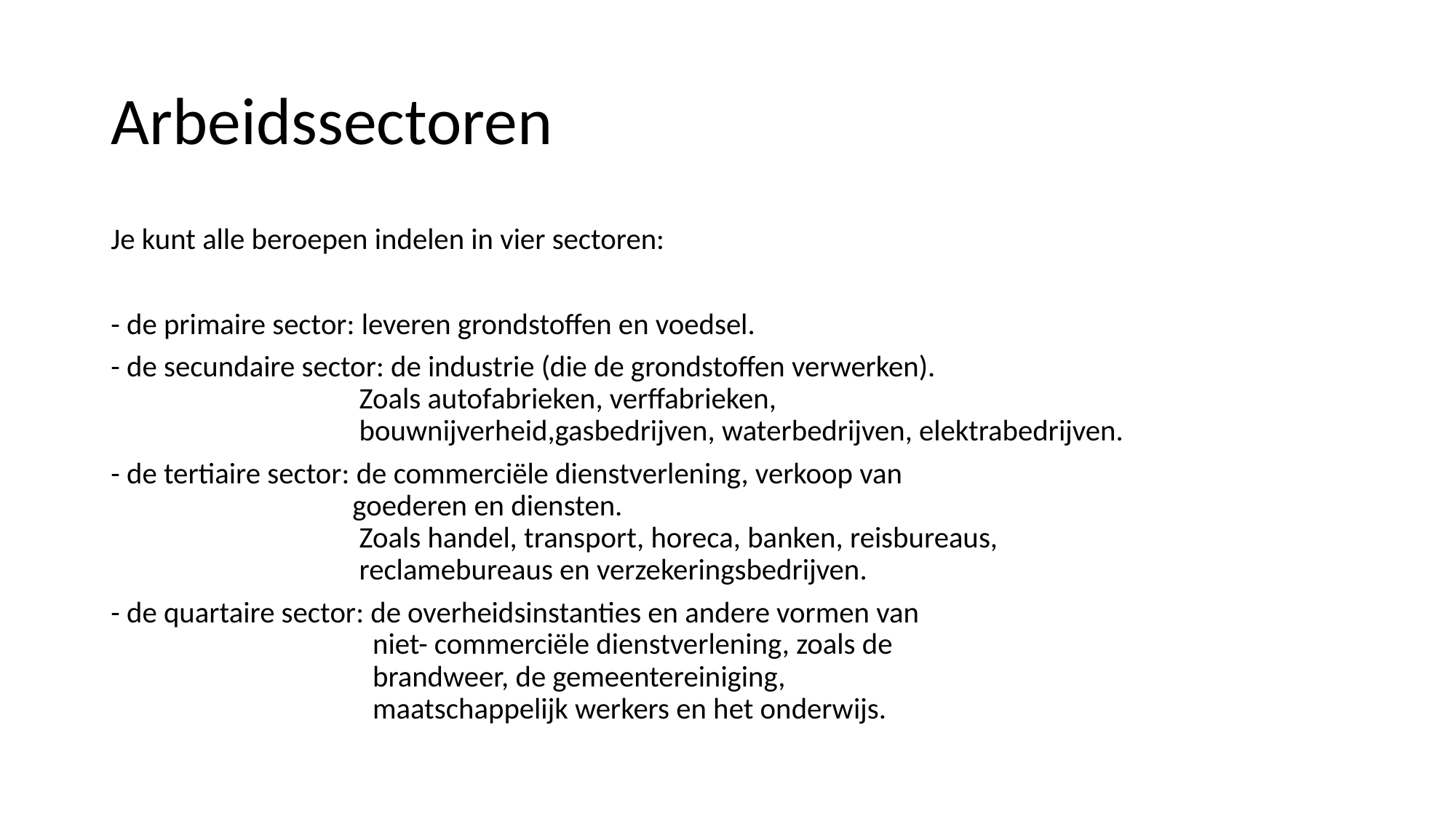

# Arbeidssectoren
Je kunt alle beroepen indelen in vier sectoren:

- de primaire sector: leveren grondstoffen en voedsel.
- de secundaire sector: de industrie (die de grondstoffen verwerken).
                                     Zoals autofabrieken, verffabrieken,
                                     bouwnijverheid,gasbedrijven, waterbedrijven, elektrabedrijven.
- de tertiaire sector: de commerciële dienstverlening, verkoop van
                                    goederen en diensten.
                                     Zoals handel, transport, horeca, banken, reisbureaus,
                                     reclamebureaus en verzekeringsbedrijven.
- de quartaire sector: de overheidsinstanties en andere vormen van
                                       niet- commerciële dienstverlening, zoals de
                                       brandweer, de gemeentereiniging,
                                       maatschappelijk werkers en het onderwijs.